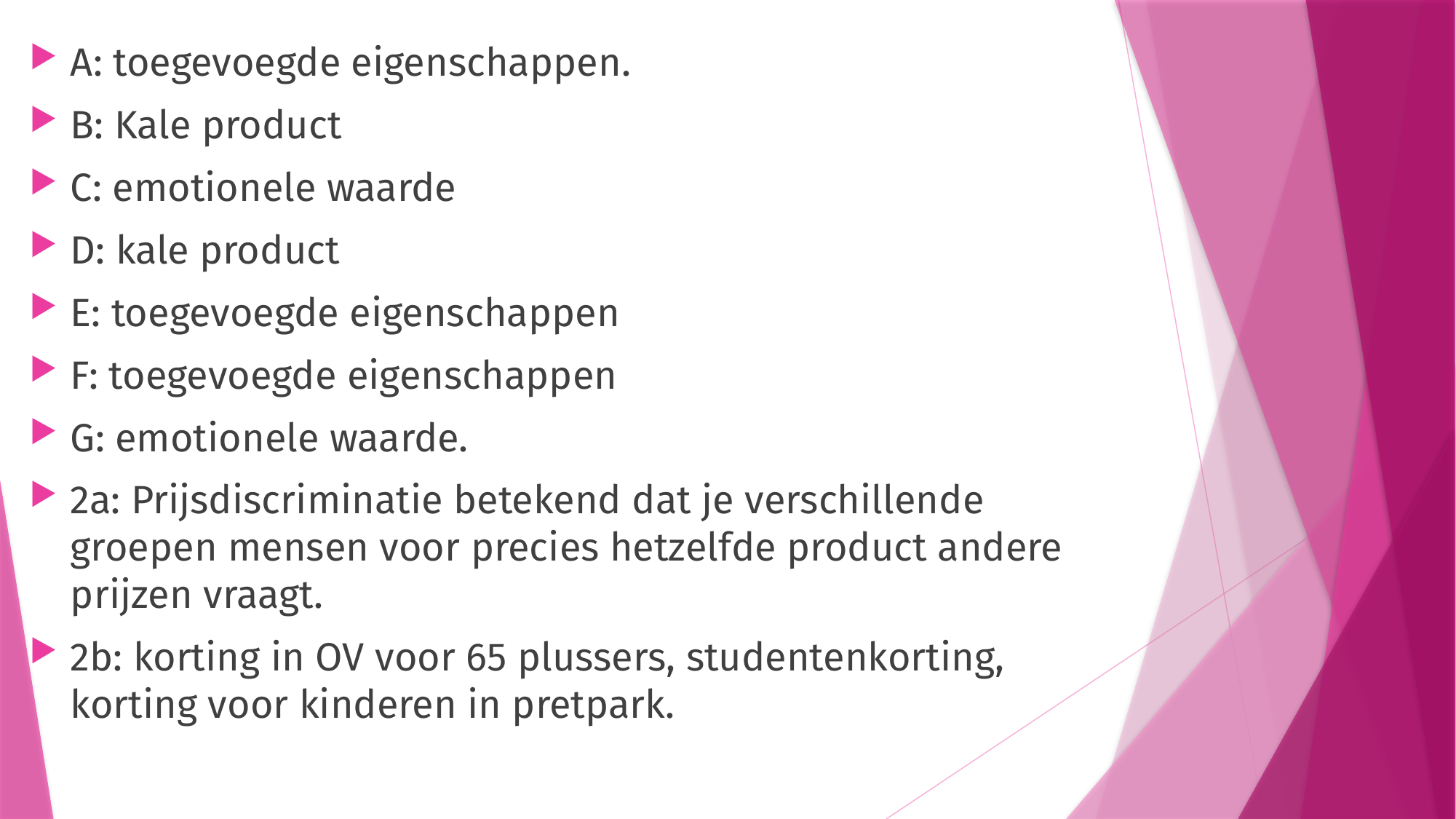

A: toegevoegde eigenschappen.
B: Kale product
C: emotionele waarde
D: kale product
E: toegevoegde eigenschappen
F: toegevoegde eigenschappen
G: emotionele waarde.
2a: Prijsdiscriminatie betekend dat je verschillende groepen mensen voor precies hetzelfde product andere prijzen vraagt.
2b: korting in OV voor 65 plussers, studentenkorting, korting voor kinderen in pretpark.